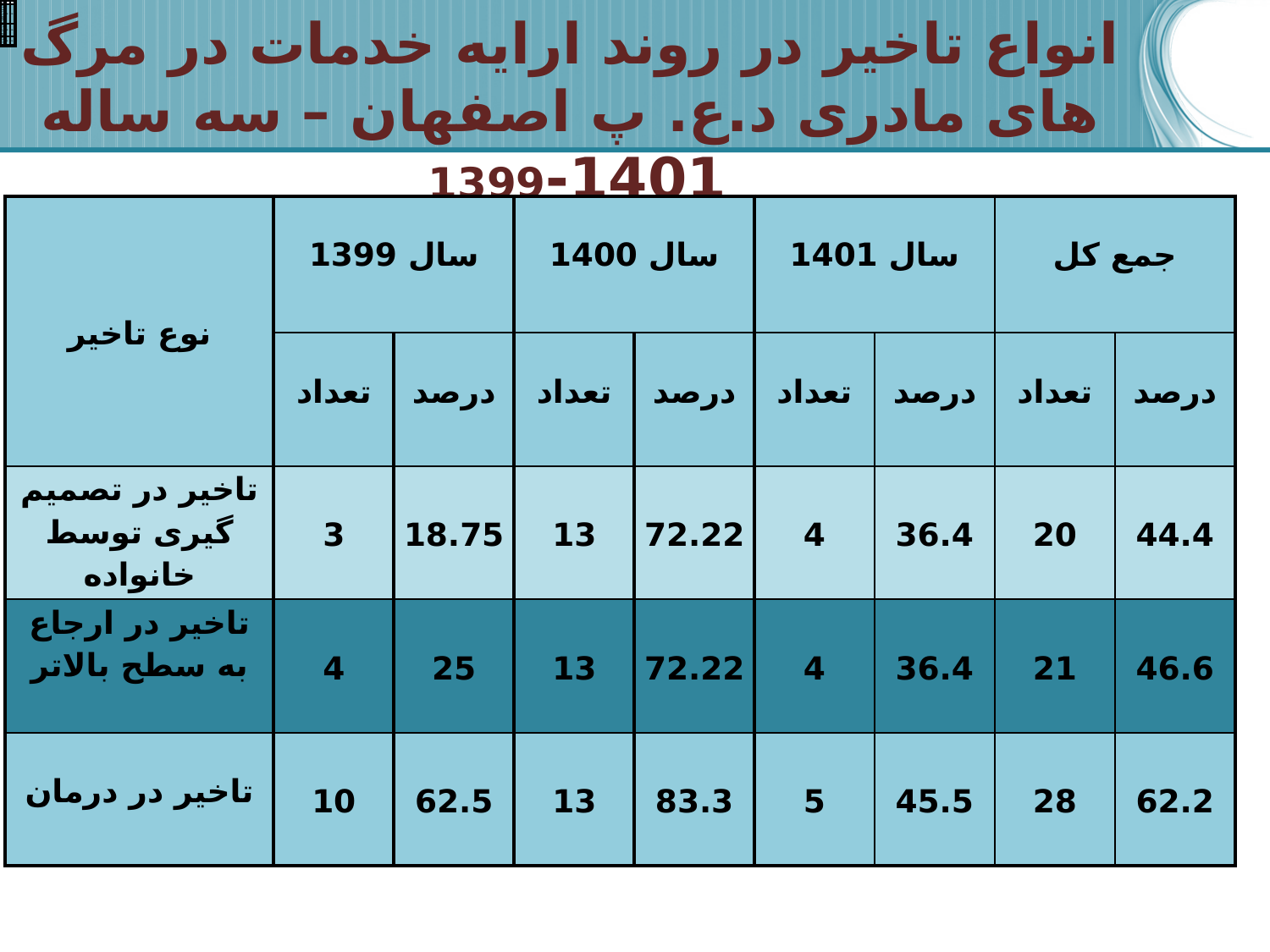

#
| نوع تاخیر | تعداد | درصد |
| --- | --- | --- |
| تاخیر در تصمیم گیری توسط خانواده | 4 | 36.4 |
| تاخیر در ارجاع به سطح بالاتر | 4 | 36.4 |
| تاخیر در درمان | 5 | 45.5 |
انواع تاخیر در روند ارایه خدمات در مرگ های مادری د.ع. پ اصفهان – سه ساله 1401-1399
| نوع تاخیر | سال 1399 |  | سال 1400 |  | سال 1401 |  | جمع کل |  |
| --- | --- | --- | --- | --- | --- | --- | --- | --- |
|  | تعداد | درصد | تعداد | درصد | تعداد | درصد | تعداد | درصد |
| تاخیر در تصمیم گیری توسط خانواده | 3 | 18.75 | 13 | 72.22 | 4 | 36.4 | 20 | 44.4 |
| تاخیر در ارجاع به سطح بالاتر | 4 | 25 | 13 | 72.22 | 4 | 36.4 | 21 | 46.6 |
| تاخیر در درمان | 10 | 62.5 | 13 | 83.3 | 5 | 45.5 | 28 | 62.2 |